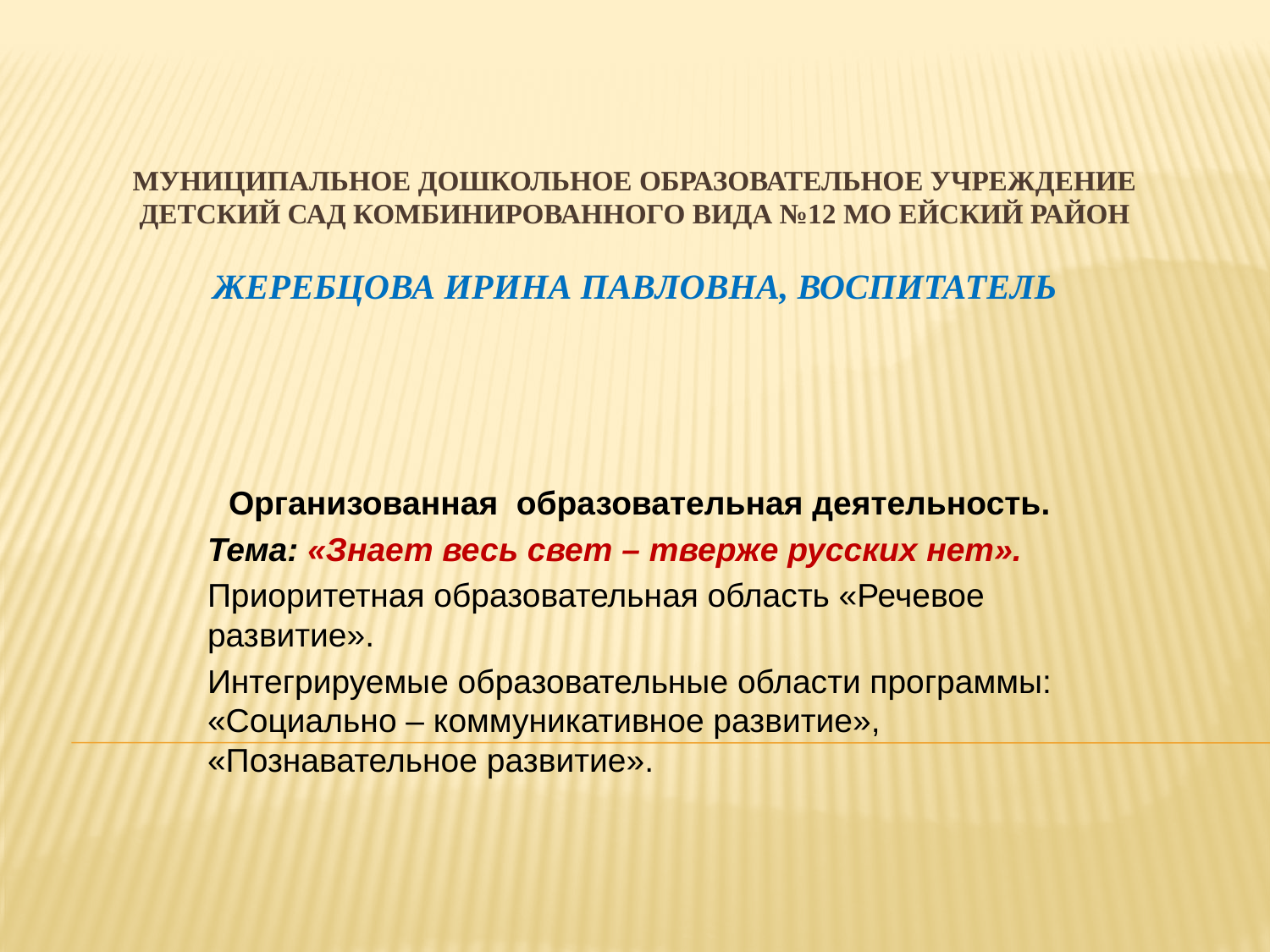

# Муниципальное дошкольное образовательное учреждение детский сад комбинированного вида №12 МО Ейский район Жеребцова Ирина Павловна, воспитатель
Организованная  образовательная деятельность.
Тема: «Знает весь свет – тверже русских нет».
Приоритетная образовательная область «Речевое развитие».
Интегрируемые образовательные области программы: «Социально – коммуникативное развитие», «Познавательное развитие».